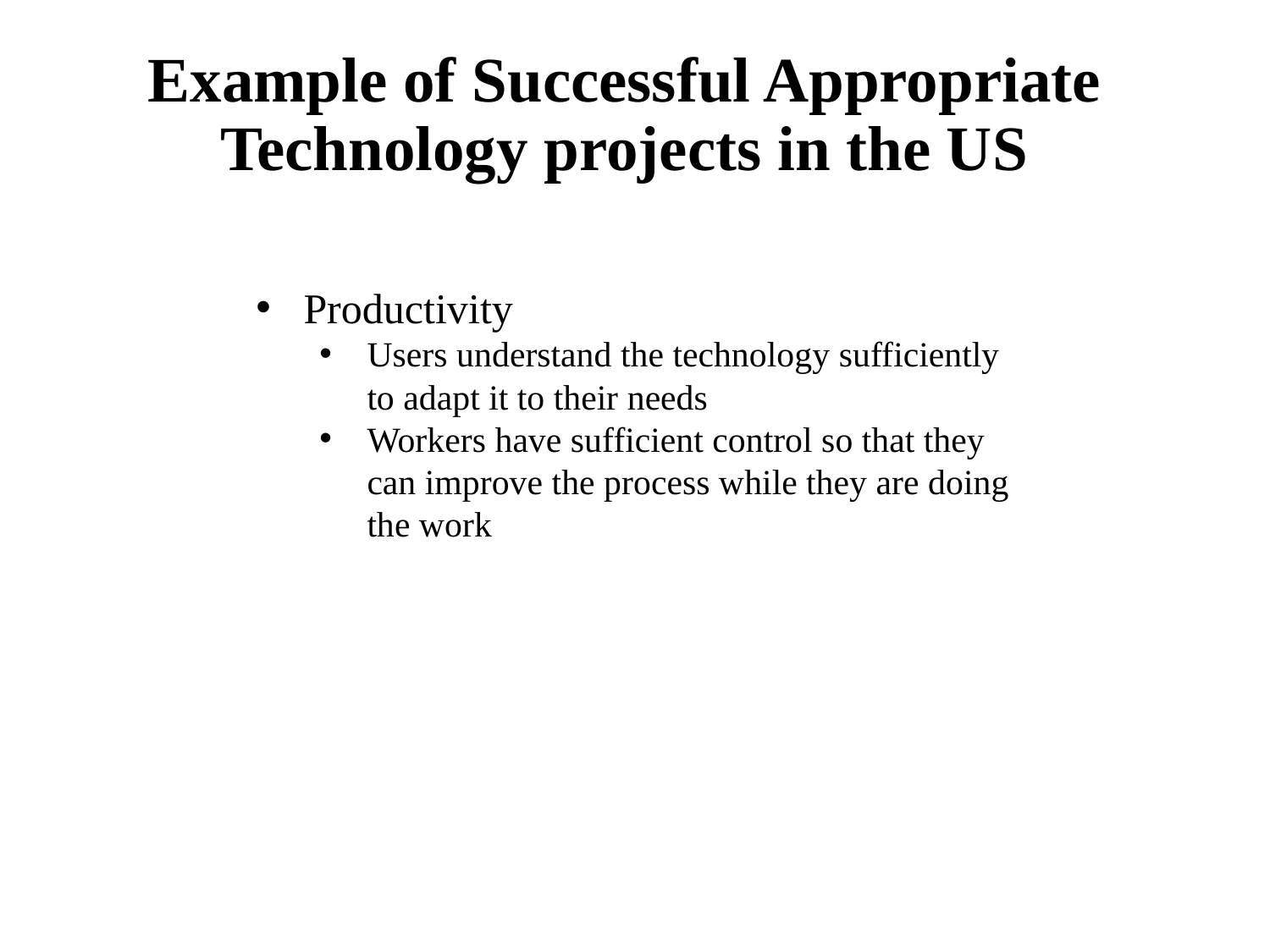

# Example of Successful Appropriate Technology projects in the US
Productivity
Users understand the technology sufficiently to adapt it to their needs
Workers have sufficient control so that they can improve the process while they are doing the work